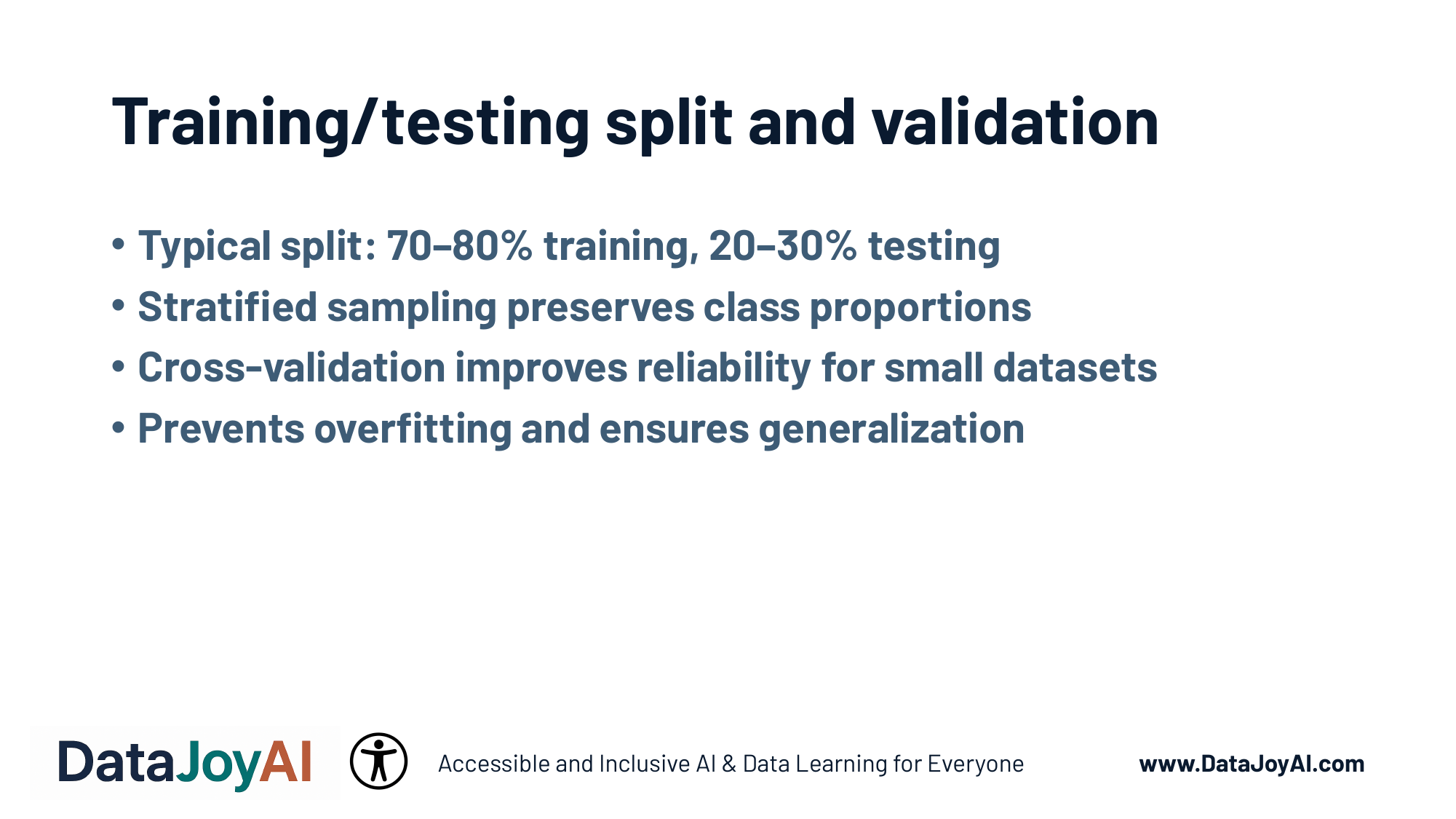

# Training/testing split and validation
Typical split: 70–80% training, 20–30% testing
Stratified sampling preserves class proportions
Cross‑validation improves reliability for small datasets
Prevents overfitting and ensures generalization